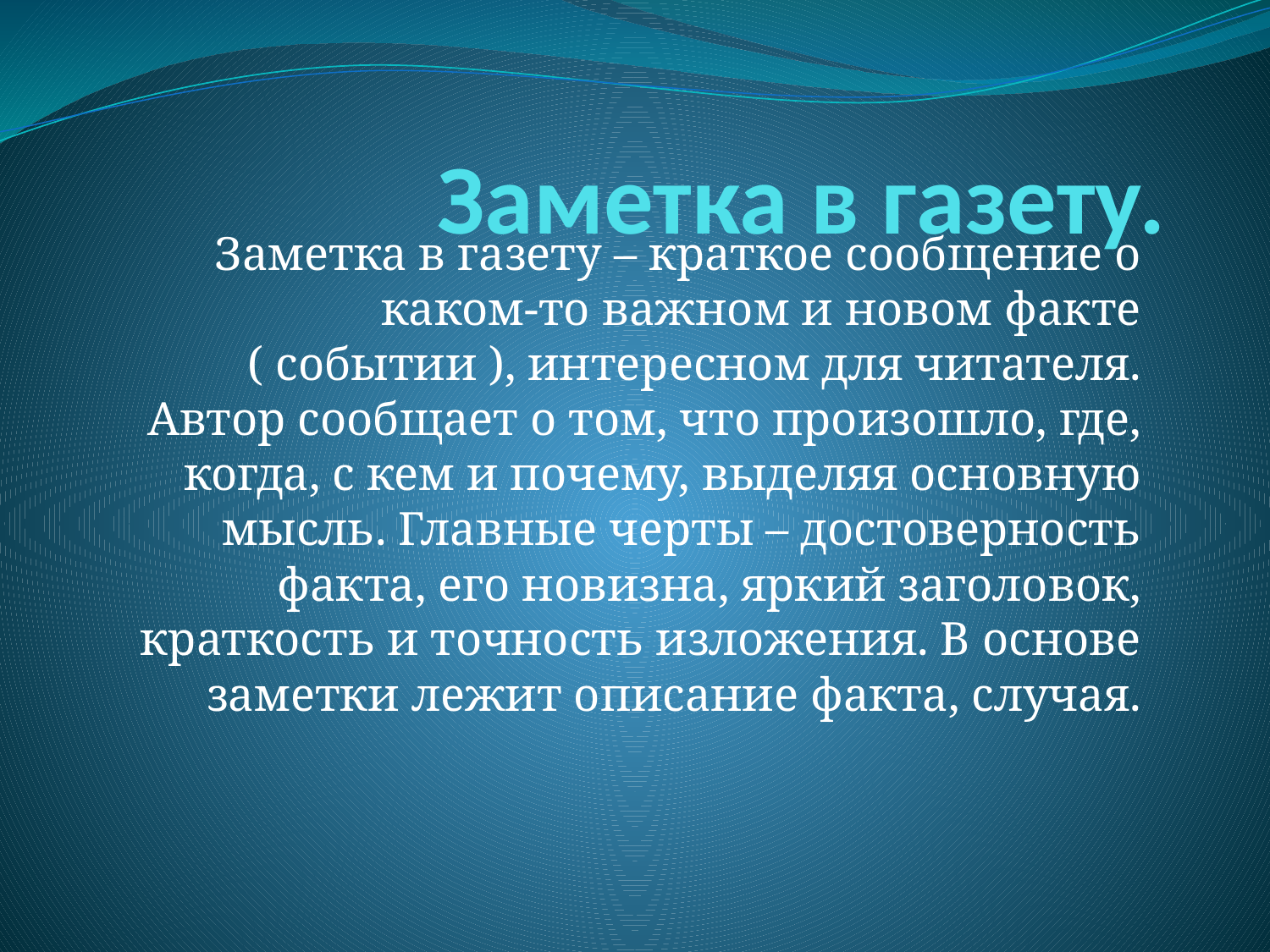

# Заметка в газету.
   Заметка в газету – краткое сообщение о каком-то важном и новом факте ( событии ), интересном для читателя. Автор сообщает о том, что произошло, где, когда, с кем и почему, выделяя основную мысль. Главные черты – достоверность факта, его новизна, яркий заголовок, краткость и точность изложения. В основе заметки лежит описание факта, случая.